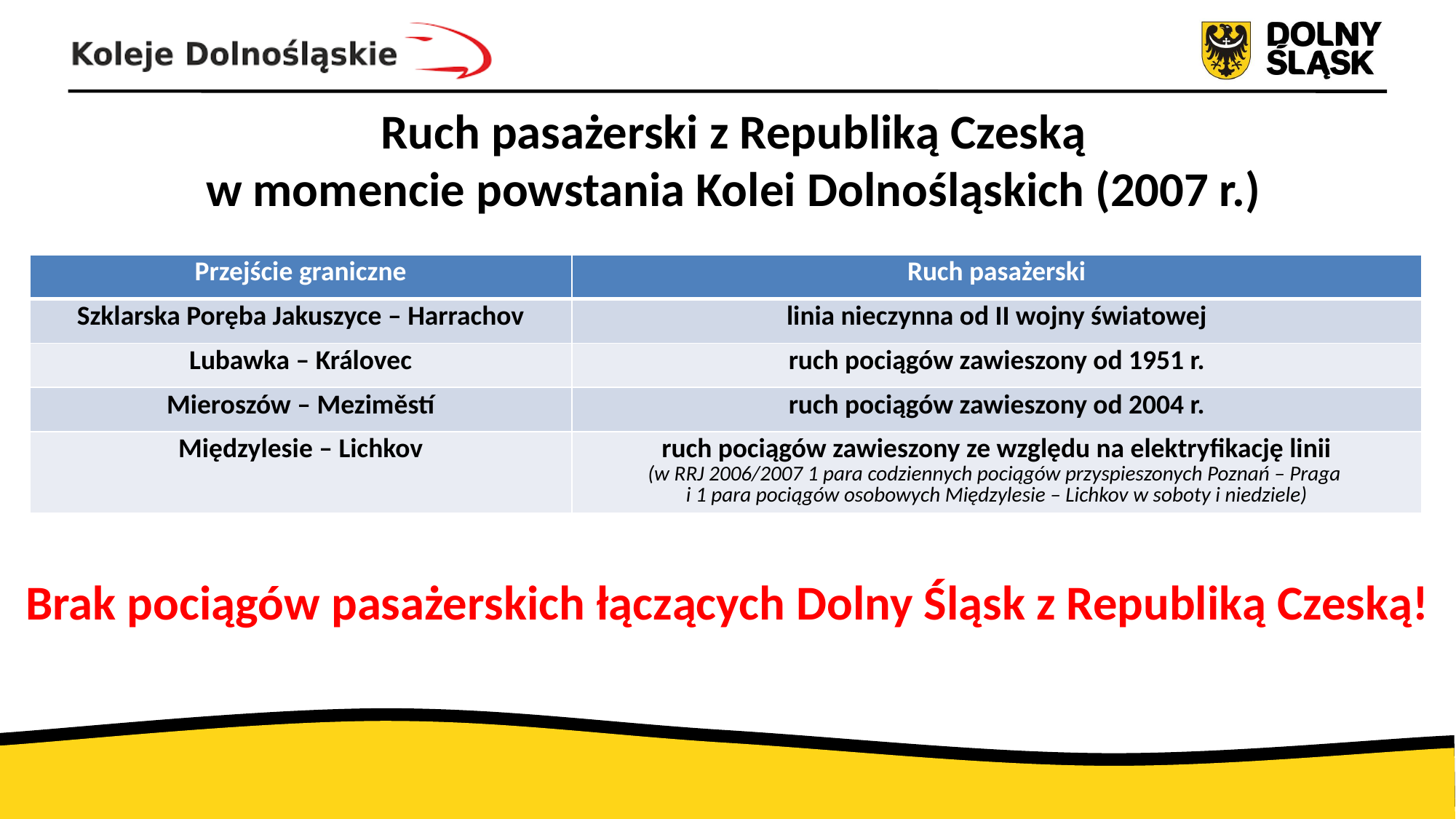

# Ruch pasażerski z Republiką Czeską w momencie powstania Kolei Dolnośląskich (2007 r.)
| Przejście graniczne | Ruch pasażerski |
| --- | --- |
| Szklarska Poręba Jakuszyce – Harrachov | linia nieczynna od II wojny światowej |
| Lubawka – Královec | ruch pociągów zawieszony od 1951 r. |
| Mieroszów – Meziměstí | ruch pociągów zawieszony od 2004 r. |
| Międzylesie – Lichkov | ruch pociągów zawieszony ze względu na elektryfikację linii (w RRJ 2006/2007 1 para codziennych pociągów przyspieszonych Poznań – Praga i 1 para pociągów osobowych Międzylesie – Lichkov w soboty i niedziele) |
Brak pociągów pasażerskich łączących Dolny Śląsk z Republiką Czeską!